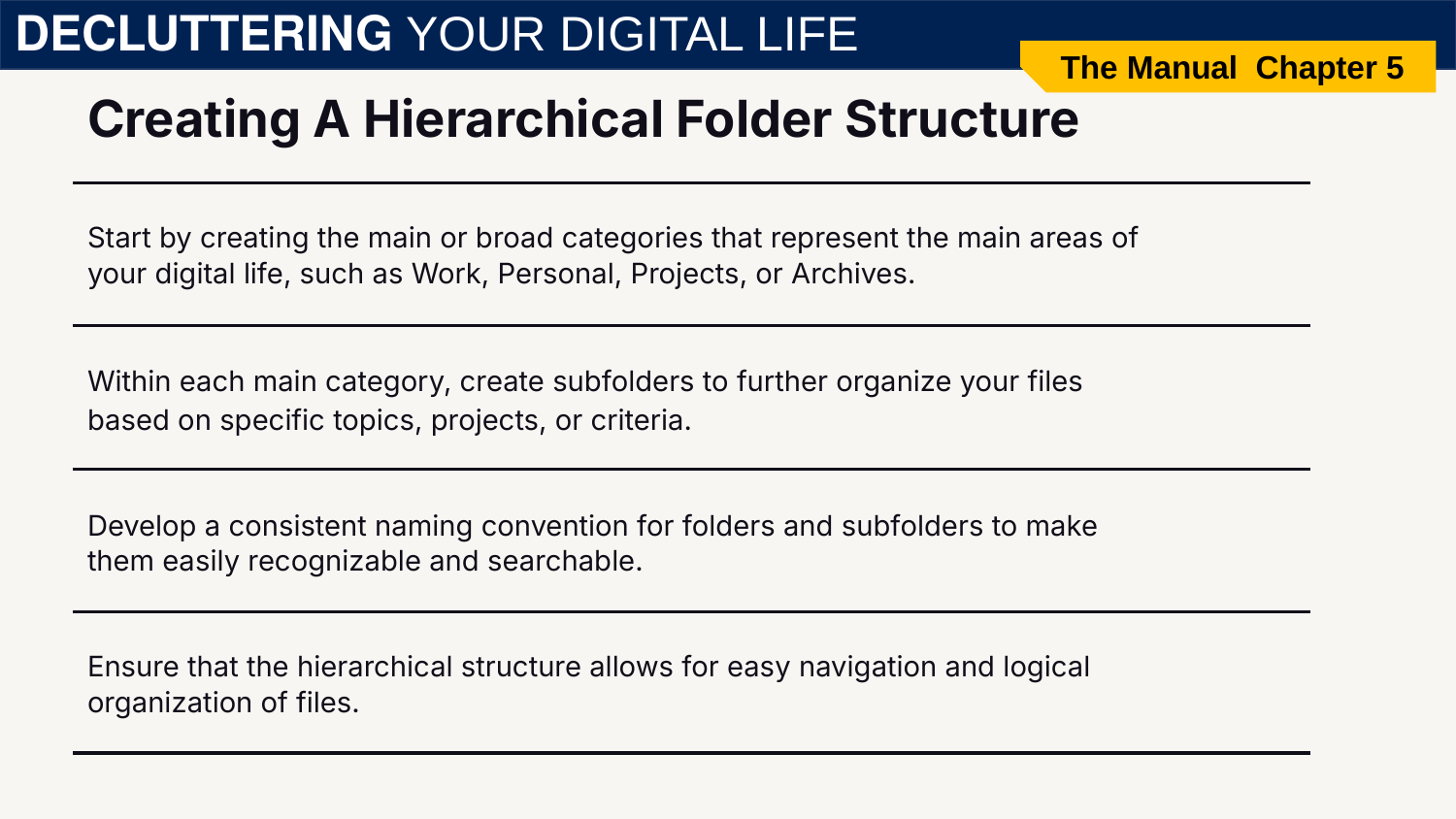

DECLUTTERING YOUR DIGITAL LIFE
The Manual  Chapter 5

# Creating A Hierarchical Folder Structure
Start by creating the main or broad categories that represent the main areas of your digital life, such as Work, Personal, Projects, or Archives.
Within each main category, create subfolders to further organize your files based on specific topics, projects, or criteria.
Develop a consistent naming convention for folders and subfolders to make them easily recognizable and searchable.
Ensure that the hierarchical structure allows for easy navigation and logical organization of files.